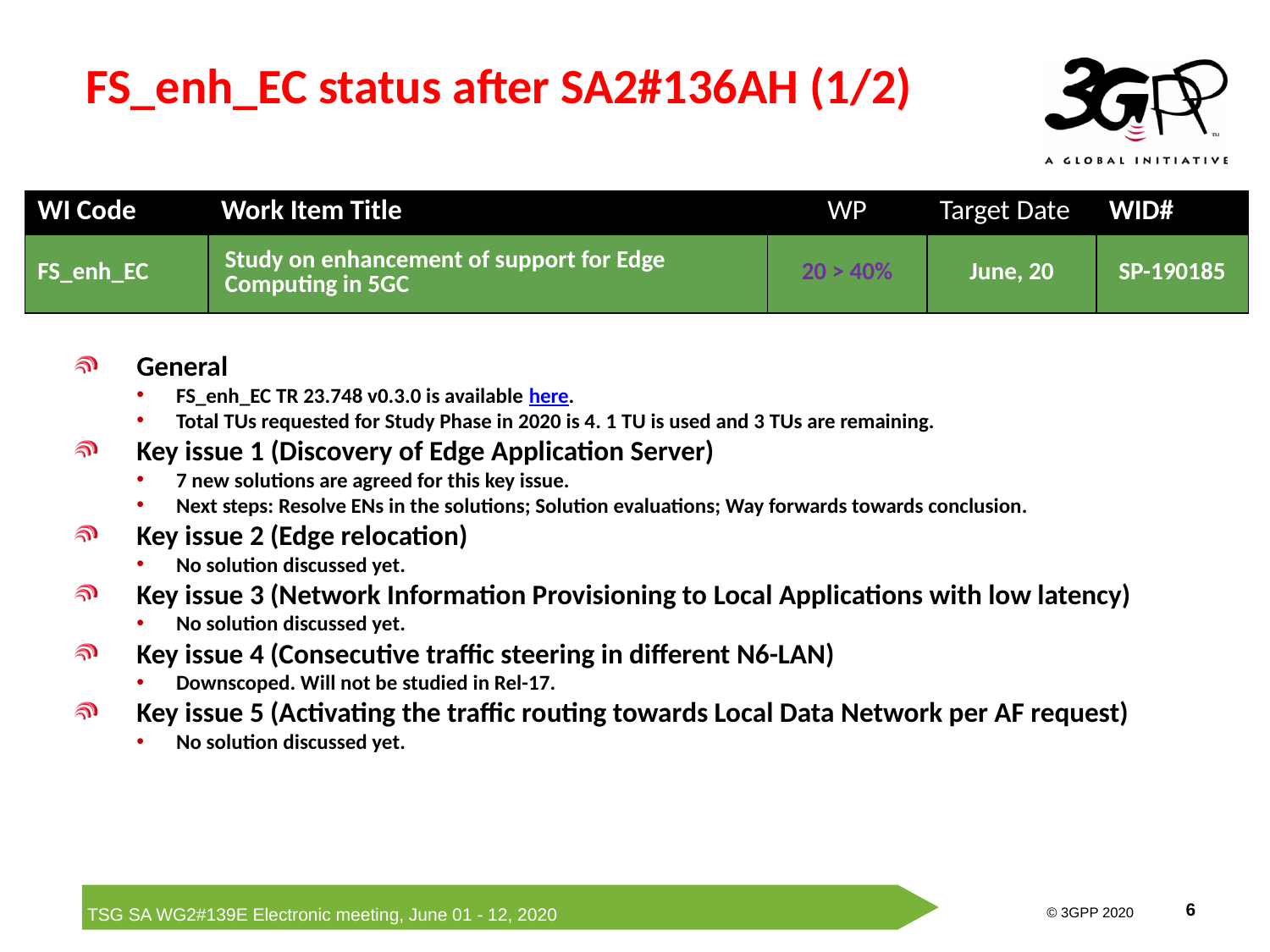

# FS_enh_EC status after SA2#136AH (1/2)
| WI Code | Work Item Title | WP | Target Date | WID# |
| --- | --- | --- | --- | --- |
| FS\_enh\_EC | Study on enhancement of support for Edge Computing in 5GC | 20 > 40% | June, 20 | SP-190185 |
General
FS_enh_EC TR 23.748 v0.3.0 is available here.
Total TUs requested for Study Phase in 2020 is 4. 1 TU is used and 3 TUs are remaining.
Key issue 1 (Discovery of Edge Application Server)
7 new solutions are agreed for this key issue.
Next steps: Resolve ENs in the solutions; Solution evaluations; Way forwards towards conclusion.
Key issue 2 (Edge relocation)
No solution discussed yet.
Key issue 3 (Network Information Provisioning to Local Applications with low latency)
No solution discussed yet.
Key issue 4 (Consecutive traffic steering in different N6-LAN)
Downscoped. Will not be studied in Rel-17.
Key issue 5 (Activating the traffic routing towards Local Data Network per AF request)
No solution discussed yet.